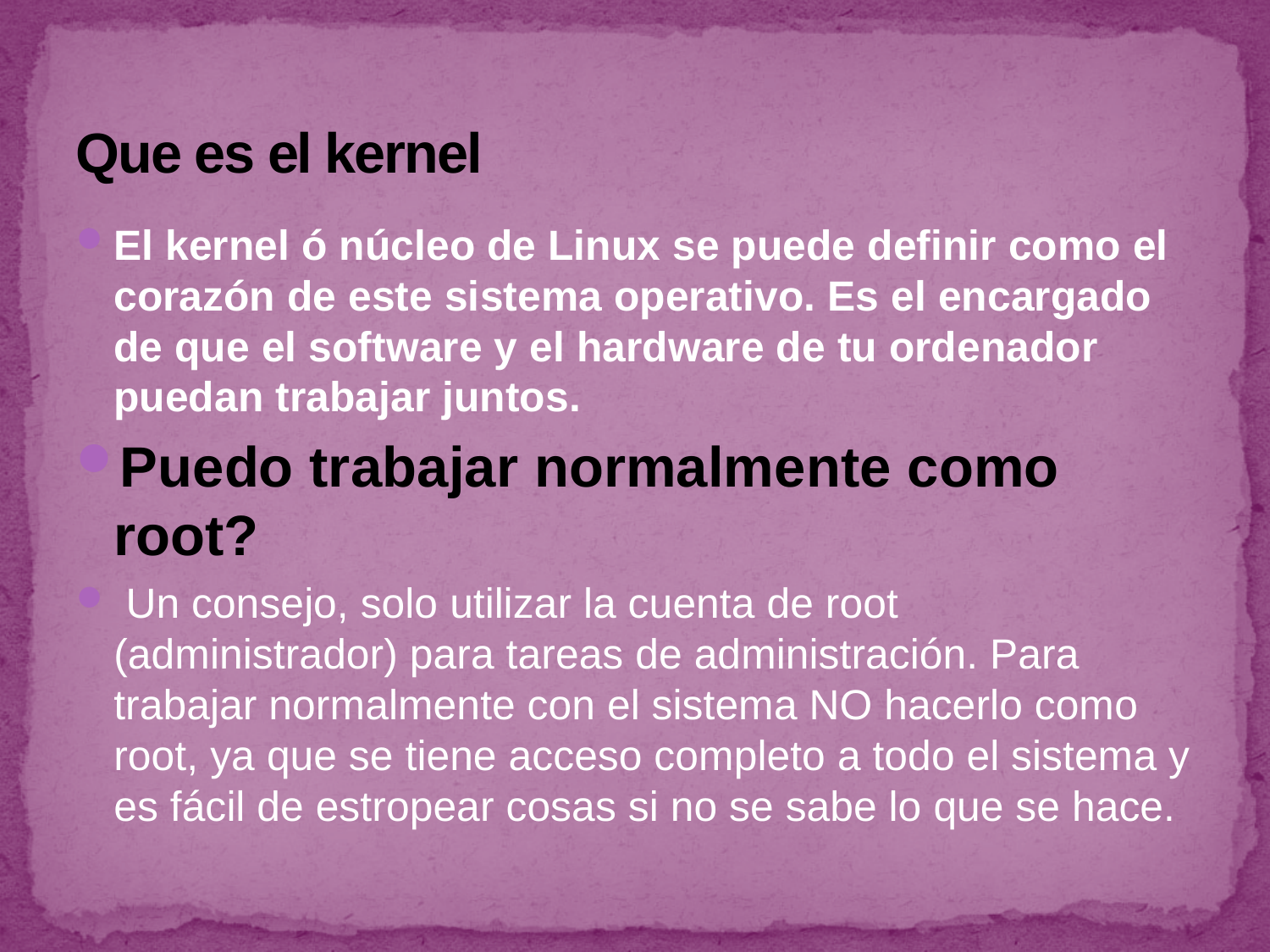

# Que es el kernel
El kernel ó núcleo de Linux se puede definir como el corazón de este sistema operativo. Es el encargado de que el software y el hardware de tu ordenador puedan trabajar juntos.
Puedo trabajar normalmente como root?
 Un consejo, solo utilizar la cuenta de root (administrador) para tareas de administración. Para trabajar normalmente con el sistema NO hacerlo como root, ya que se tiene acceso completo a todo el sistema y es fácil de estropear cosas si no se sabe lo que se hace.